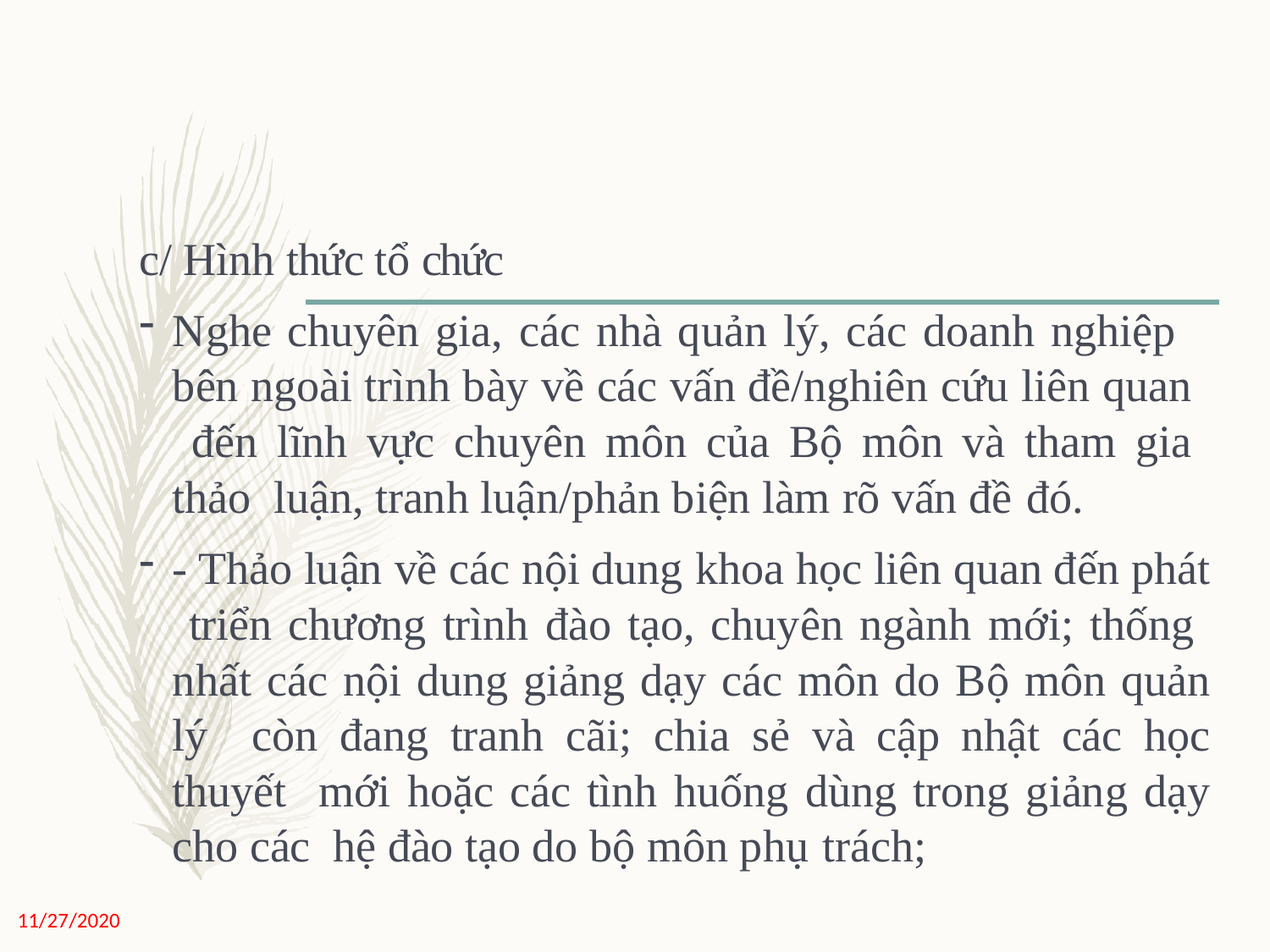

c/ Hình thức tổ chức
Nghe chuyên gia, các nhà quản lý, các doanh nghiệp  bên ngoài trình bày về các vấn đề/nghiên cứu liên quan  đến lĩnh vực chuyên môn của Bộ môn và tham gia thảo  luận, tranh luận/phản biện làm rõ vấn đề đó.
- Thảo luận về các nội dung khoa học liên quan đến phát  triển chương trình đào tạo, chuyên ngành mới; thống  nhất các nội dung giảng dạy các môn do Bộ môn quản lý  còn đang tranh cãi; chia sẻ và cập nhật các học thuyết  mới hoặc các tình huống dùng trong giảng dạy cho các  hệ đào tạo do bộ môn phụ trách;
11/27/2020